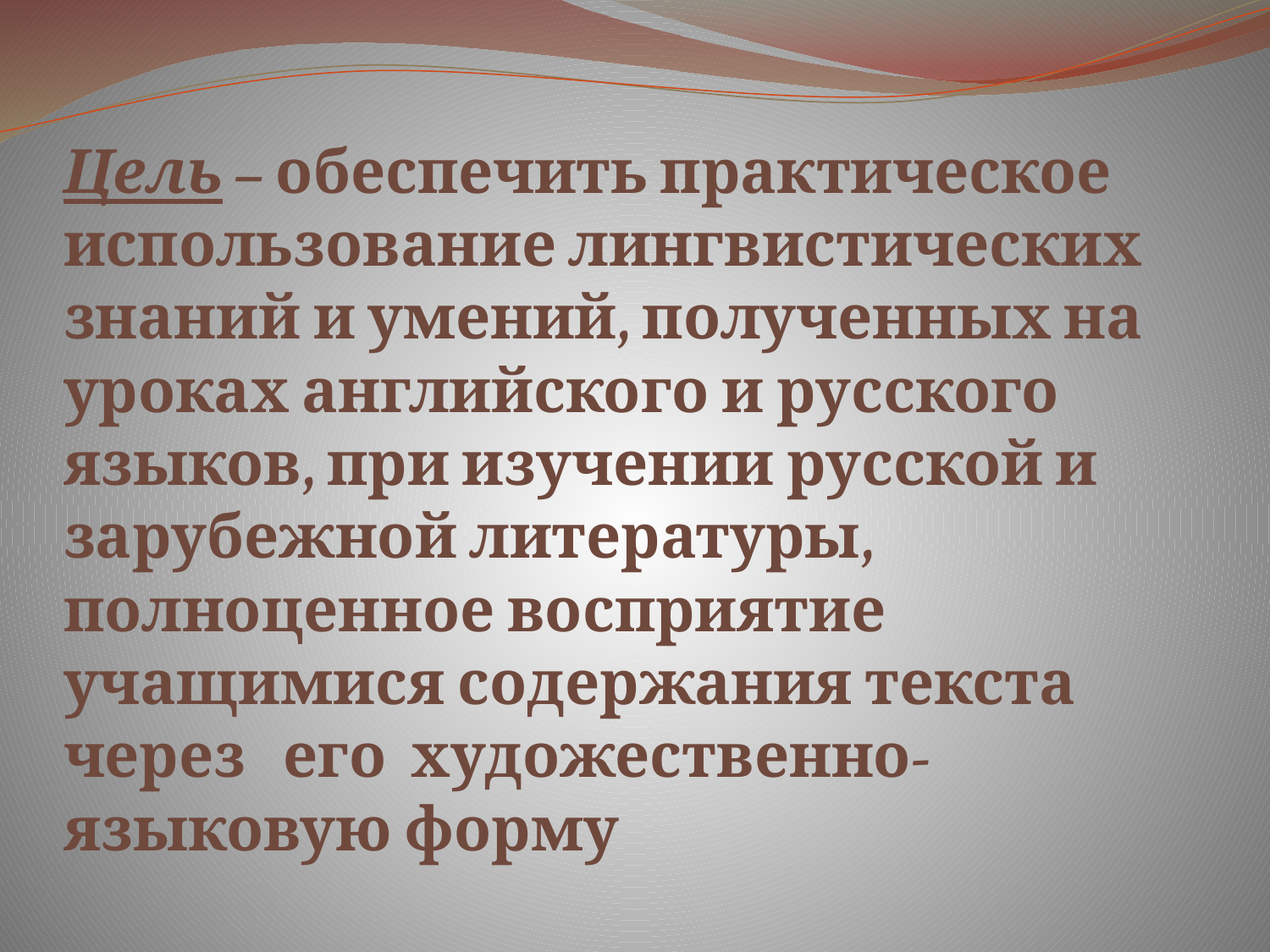

# Цель – обеспечить практическое использование лингвистических знаний и умений, полученных на уроках английского и русского языков, при изучении русской и зарубежной литературы, полноценное восприятие учащимися содержания текста через   его  художественно-языковую форму